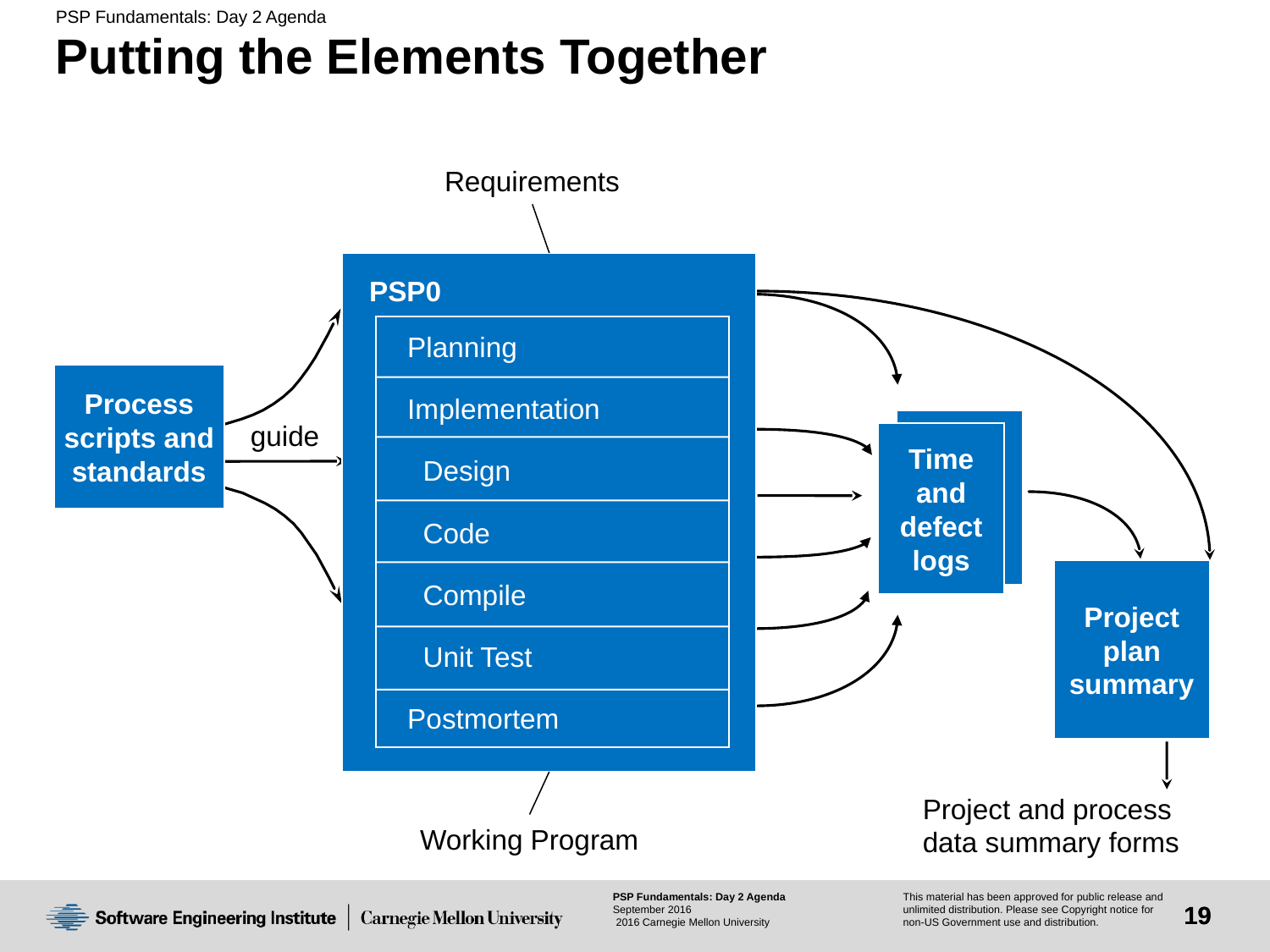

# Putting the Elements Together
Requirements
PSP0

Planning
Implementation
  Design
  Code
  Compile
  Unit Test
Postmortem
Process scripts and standards

guide

Time
and
defect
logs

Project
plan
summary

Project and process
data summary forms
Working Program